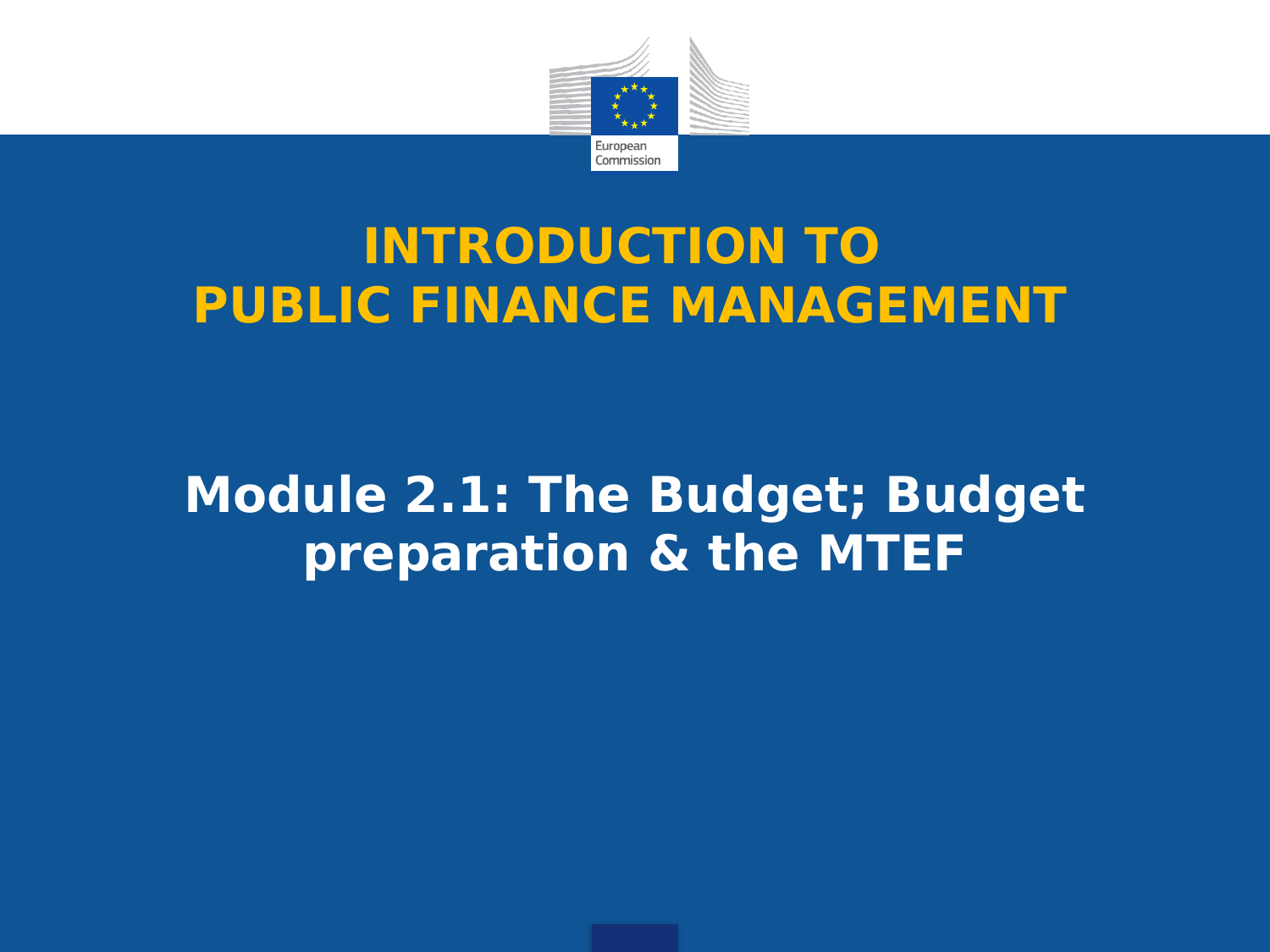

# INTRODUCTION TO PUBLIC FINANCE MANAGEMENT
Module 2.1: The Budget; Budget preparation & the MTEF